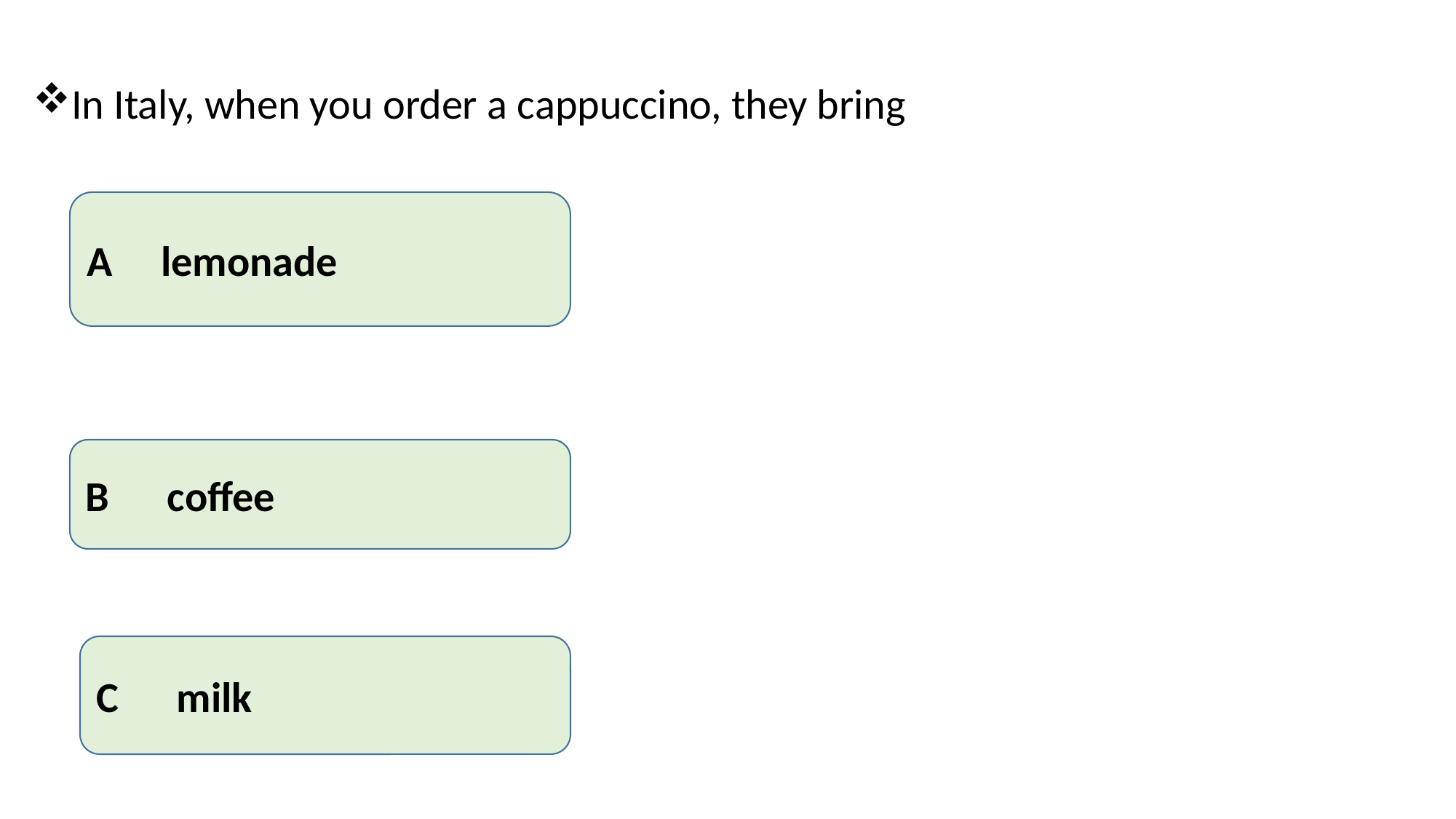

#
In Italy, when you order a cappuccino, they bring

A     lemonade
B      coffee
C      milk